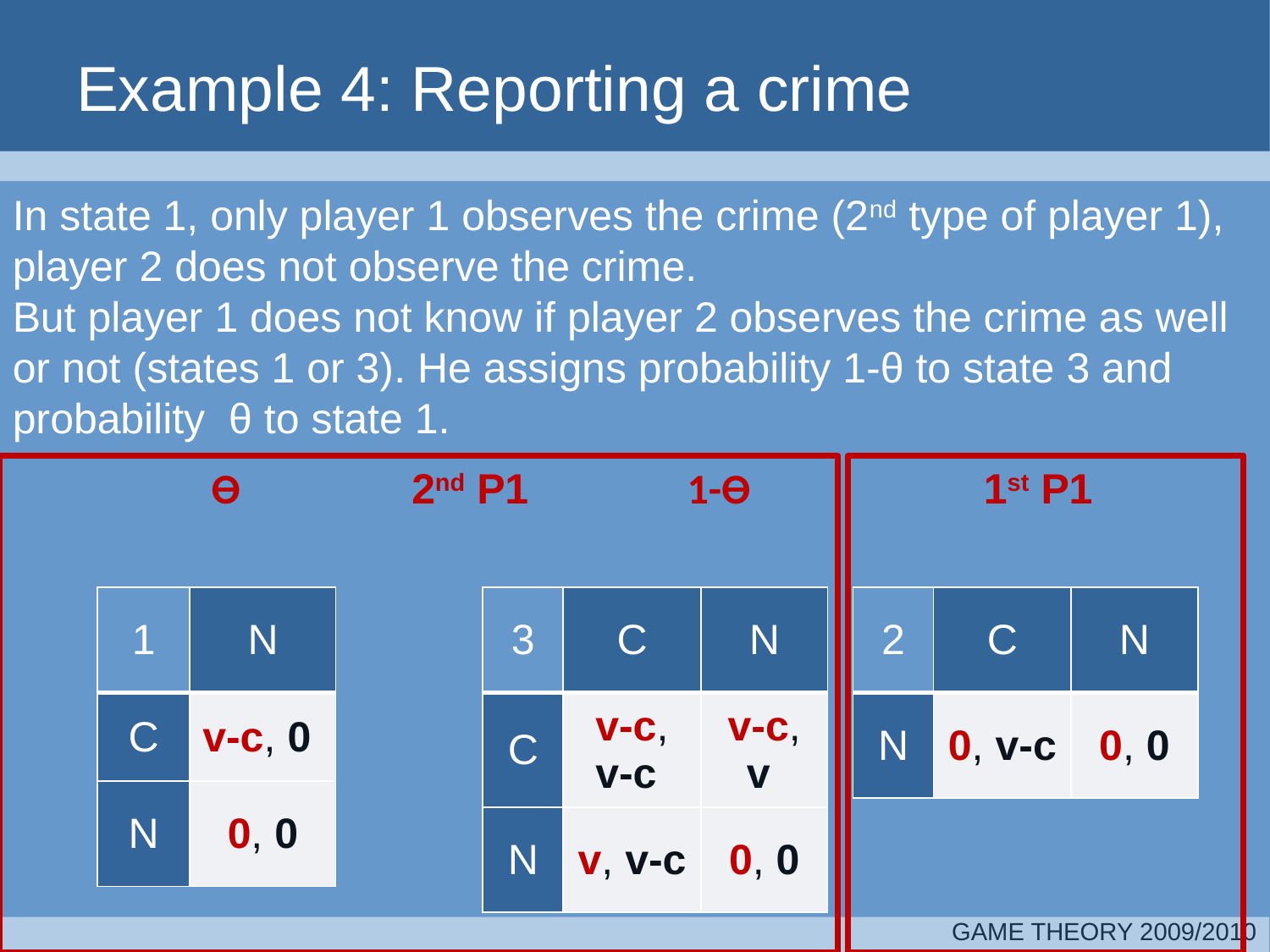

# Example 4: Reporting a crime
In state 1, only player 1 observes the crime (2nd type of player 1), player 2 does not observe the crime.
But player 1 does not know if player 2 observes the crime as well or not (states 1 or 3). He assigns probability 1-θ to state 3 and probability  θ to state 1.

Ѳ
2nd P1
1-Ѳ
1st P1

| 1 | N |
| --- | --- |
| C | v-c, 0 |
| N | 0, 0 |
| 3 | C | N |
| --- | --- | --- |
| C | v-c, v-c | v-c, v |
| N | v, v-c | 0, 0 |
| 2 | C | N |
| --- | --- | --- |
| N | 0, v-c | 0, 0 |
GAME THEORY 2009/2010